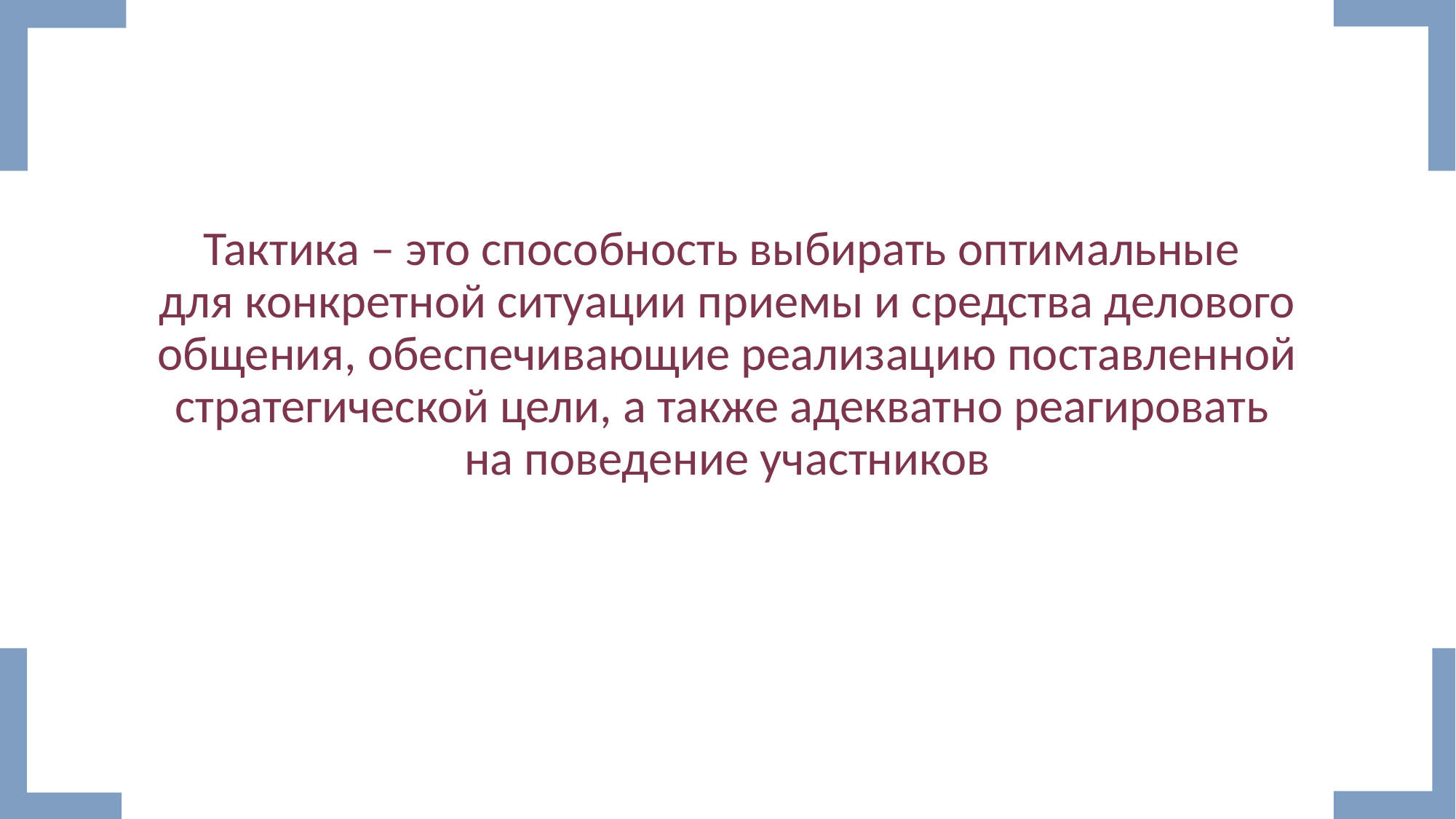

#
Тактика – это способность выбирать оптимальные
для конкретной ситуации приемы и средства делового общения, обеспечивающие реализацию поставленной стратегической цели, а также адекватно реагировать
на поведение участников